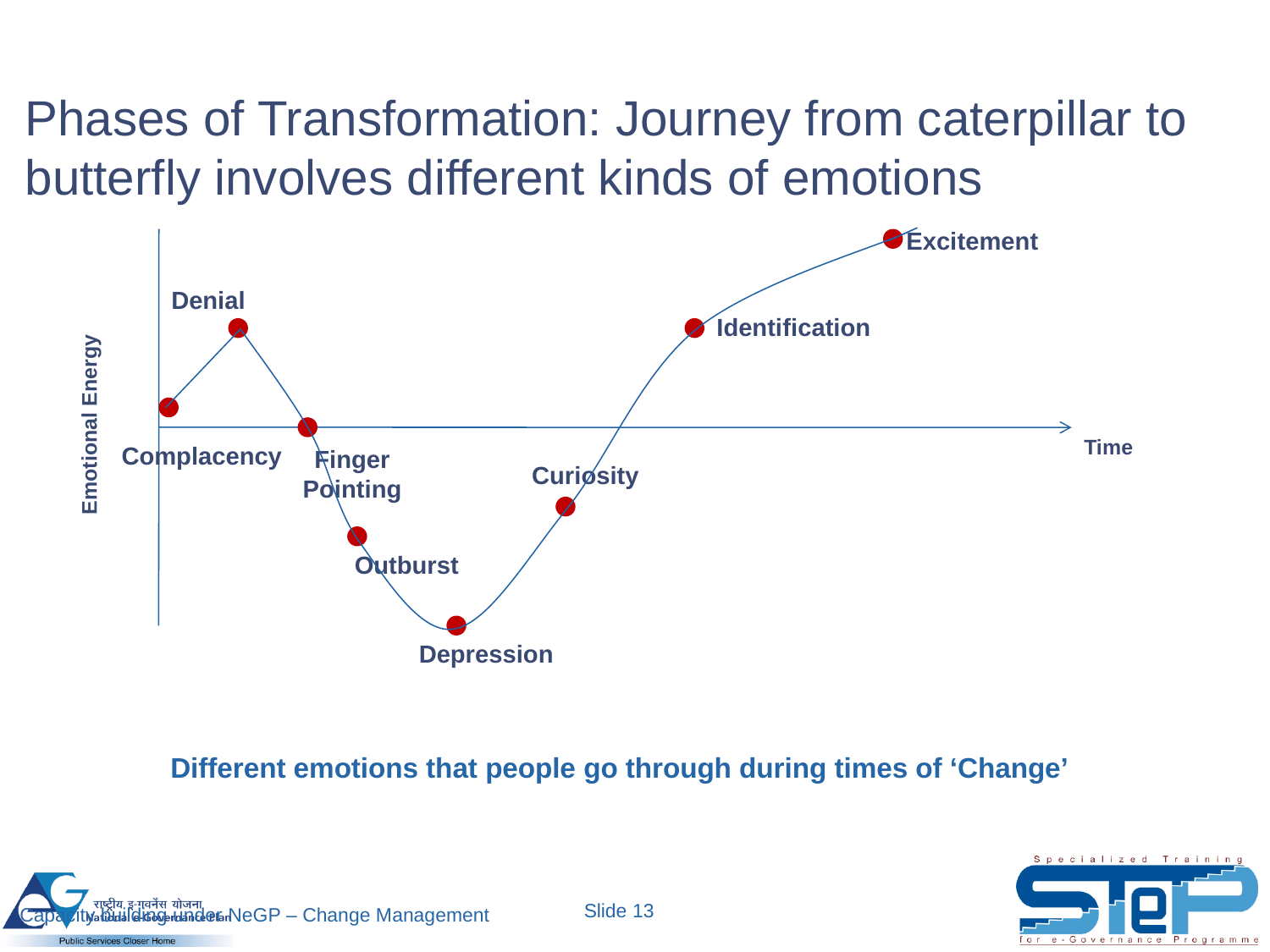

# Phases of Transformation: Journey from caterpillar to butterfly involves different kinds of emotions

Excitement

Denial
Identification

Emotional Energy

Time
Complacency
Finger Pointing
Curiosity

Outburst

Depression
Different emotions that people go through during times of ‘Change’